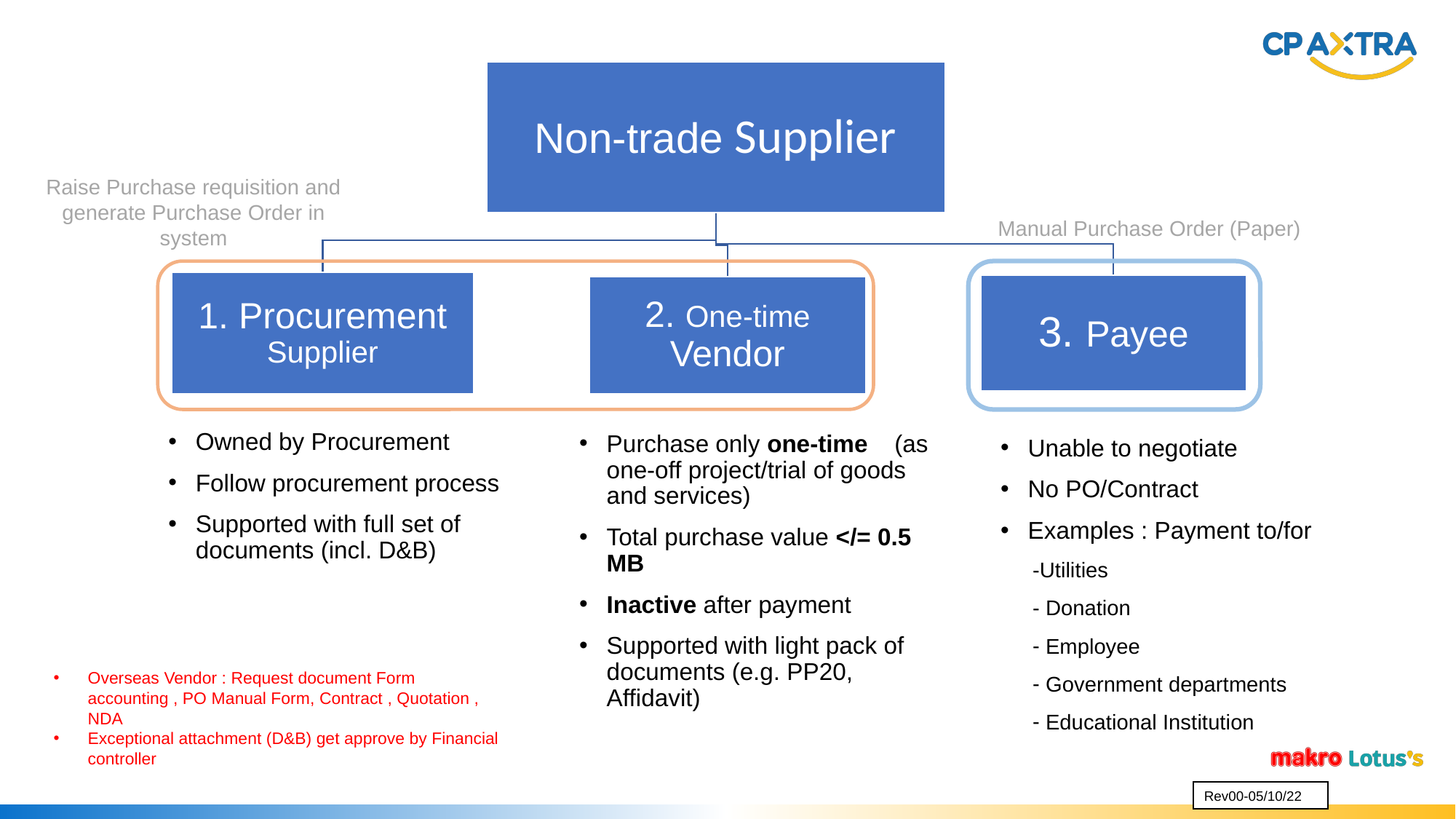

Non-trade Supplier
1. Procurement Supplier
2. One-time Vendor
3. Payee
Raise Purchase requisition and generate Purchase Order in system
Manual Purchase Order (Paper)

Owned by Procurement
Follow procurement process
Supported with full set of documents (incl. D&B)
Purchase only one-time    (as one-off project/trial of goods and services)
Total purchase value </= 0.5 MB
Inactive after payment
Supported with light pack of documents (e.g. PP20, Affidavit)

Unable to negotiate
No PO/Contract
Examples : Payment to/for
-Utilities
 Donation
 Employee
 Government departments
 Educational Institution

Overseas Vendor : Request document Form accounting , PO Manual Form, Contract , Quotation , NDA
Exceptional attachment (D&B) get approve by Financial controller
Rev00-05/10/22